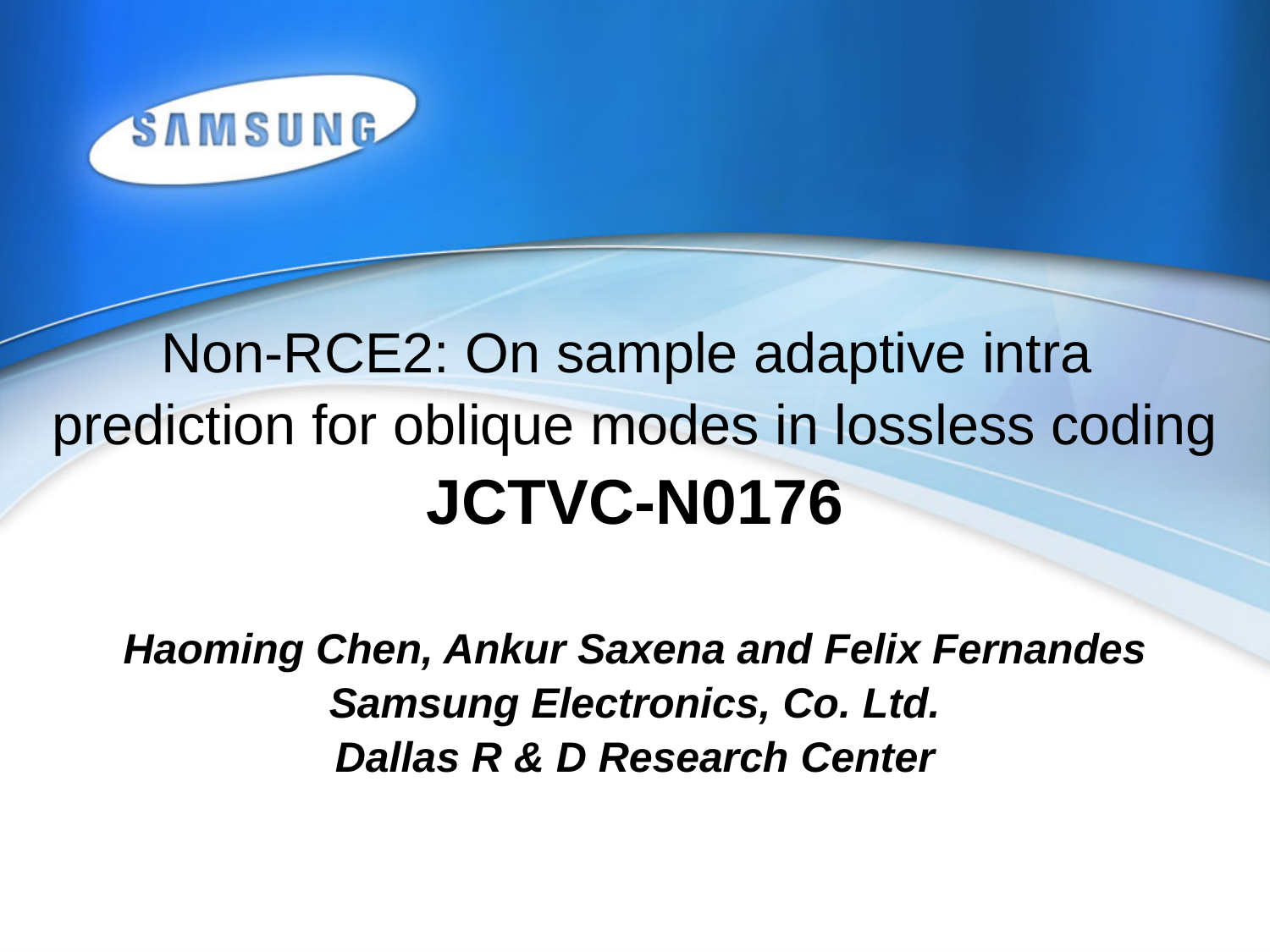

Non-RCE2: On sample adaptive intra
prediction for oblique modes in lossless coding
JCTVC-N0176

Haoming Chen, Ankur Saxena and Felix Fernandes
Samsung Electronics, Co. Ltd.
Dallas R & D Research Center